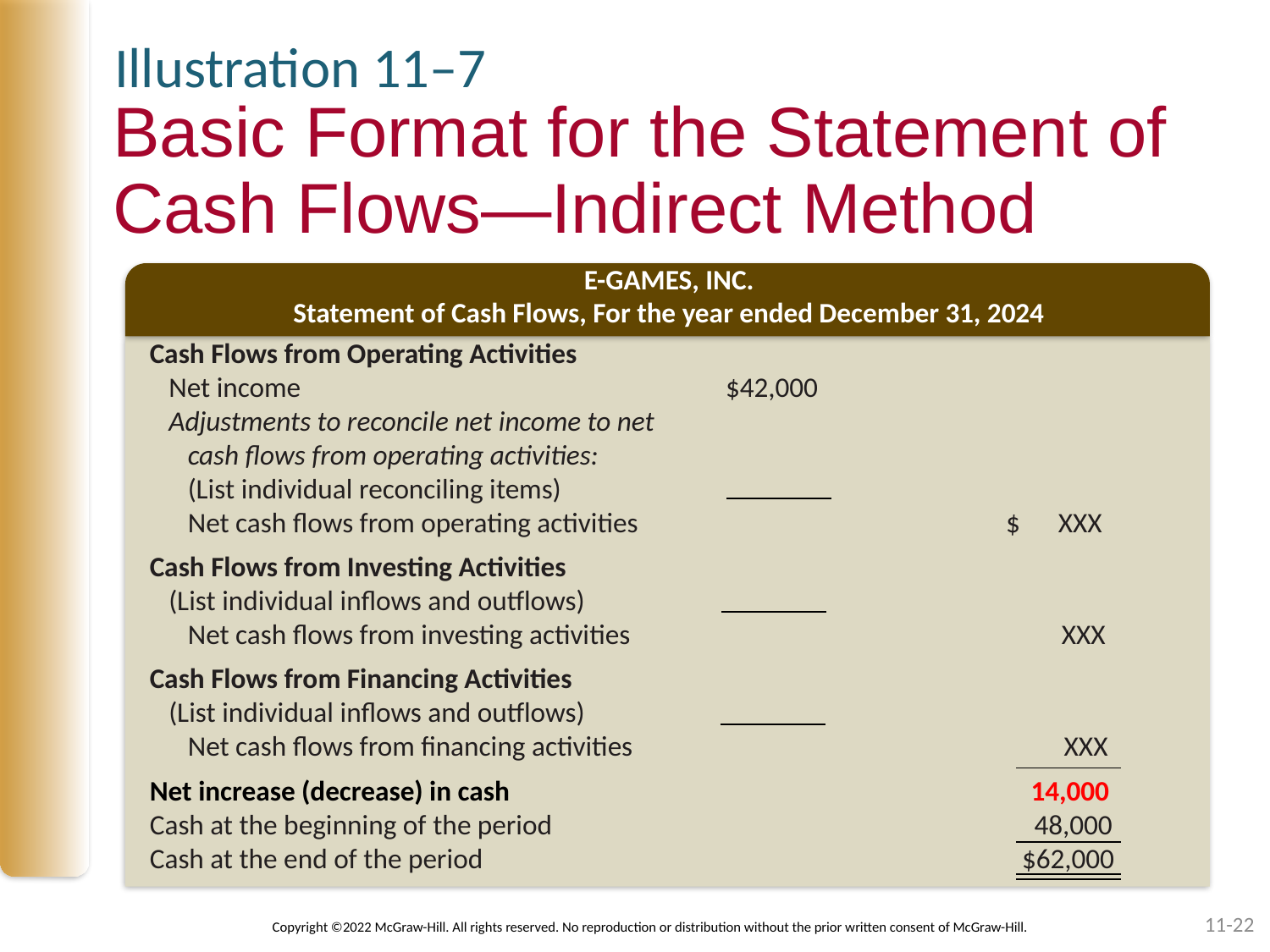

Illustration 11–7
# Basic Format for the Statement of Cash Flows—Indirect Method
E-GAMES, INC.
Statement of Cash Flows, For the year ended December 31, 2024

Cash Flows from Operating Activities
   Net income                                                                   $42,000
   Adjustments to reconcile net income to net
      cash flows from operating activities:
      (List individual reconciling items)
      Net cash flows from operating activities                                                          $      XXX
Cash Flows from Investing Activities
   (List individual inflows and outflows)
      Net cash flows from investing activities                                                                    XXX
Cash Flows from Financing Activities
   (List individual inflows and outflows)
      Net cash flows from financing activities                                                                    XXX
Net increase (decrease) in cash                                                                                  14,000
Cash at the beginning of the period                                                                            48,000
Cash at the end of the period                                                                                     $62,000

11-22
Copyright ©2022 McGraw-Hill. All rights reserved. No reproduction or distribution without the prior written consent of McGraw-Hill.